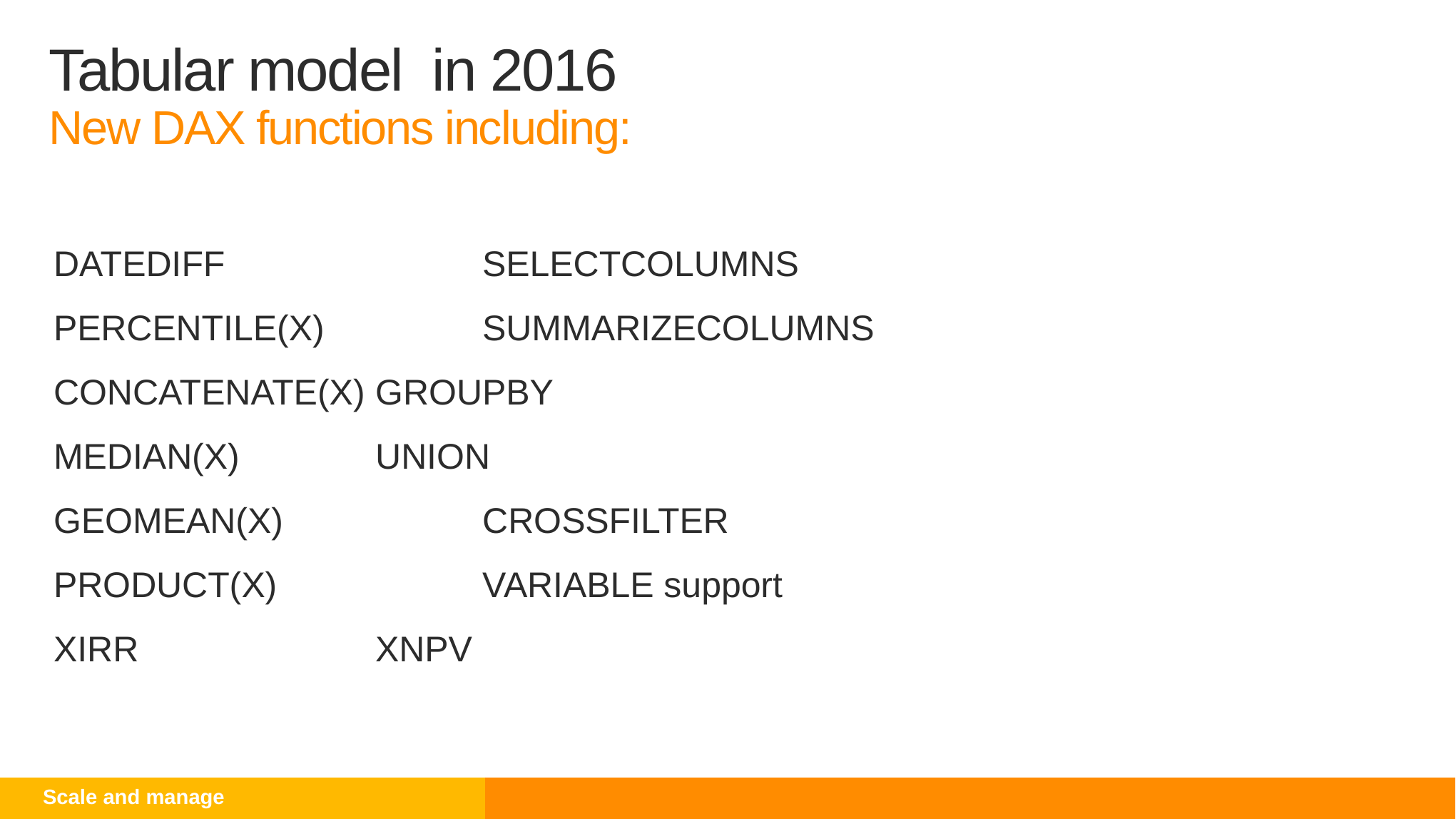

# Tabular model  in 2016 New DAX functions including:
DATEDIFF			SELECTCOLUMNS
PERCENTILE(X)		SUMMARIZECOLUMNS
CONCATENATE(X)	GROUPBY
MEDIAN(X)		UNION
GEOMEAN(X)		CROSSFILTER
PRODUCT(X)		VARIABLE support
XIRR			XNPV
Scale and manage